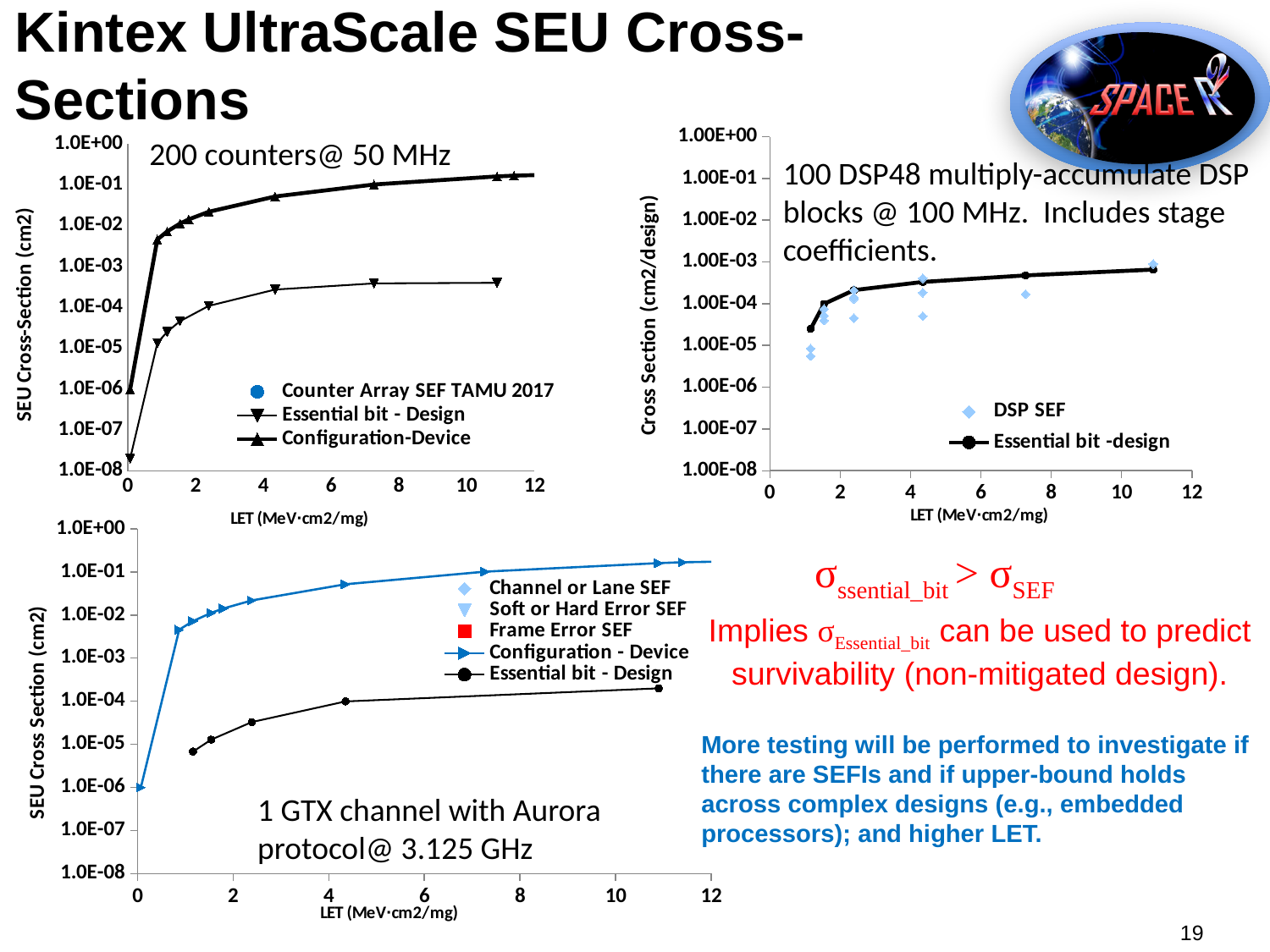

# Kintex UltraScale SEU Cross-Sections

### Chart

| Category |  |  |
|---|---|---|

### Chart

| Category |  |  |  |
|---|---|---|---|
200 counters@ 50 MHz
100 DSP48 multiply-accumulate DSP blocks @ 100 MHz.  Includes stage coefficients.

### Chart

| Category |  | Channel or Lane SEF | Soft or Hard Error SEF | Frame Error SEF |  |
|---|---|---|---|---|---|
σssential_bit > σSEF
Implies σEssential_bit  can be used to predict survivability (non-mitigated design).

More testing will be performed to investigate if there are SEFIs and if upper-bound holds across complex designs (e.g., embedded processors); and higher LET.
1 GTX channel with Aurora protocol@ 3.125 GHz
19